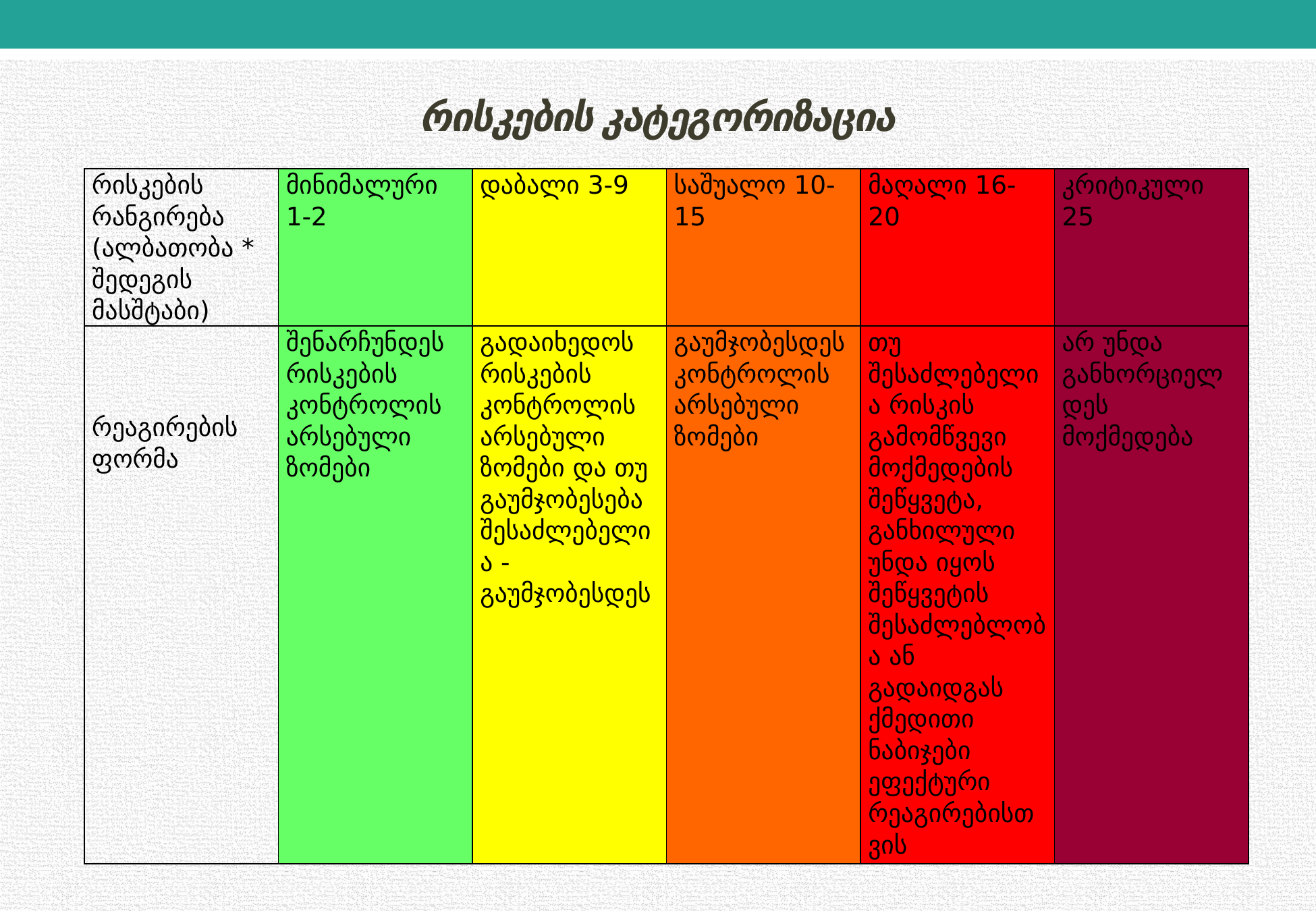

# რისკების კატეგორიზაცია
| რისკების რანგირება (ალბათობა \* შედეგის მასშტაბი) | მინიმალური 1-2 | დაბალი 3-9 | საშუალო 10-15 | მაღალი 16-20 | კრიტიკული 25 |
| --- | --- | --- | --- | --- | --- |
| რეაგირების ფორმა | შენარჩუნდეს რისკების კონტროლის არსებული ზომები | გადაიხედოს რისკების კონტროლის არსებული ზომები და თუ გაუმჯობესება შესაძლებელია - გაუმჯობესდეს | გაუმჯობესდეს კონტროლის არსებული ზომები | თუ შესაძლებელია რისკის გამომწვევი მოქმედების შეწყვეტა, განხილული უნდა იყოს შეწყვეტის შესაძლებლობა ან გადაიდგას ქმედითი ნაბიჯები ეფექტური რეაგირებისთვის | არ უნდა განხორციელდეს მოქმედება |